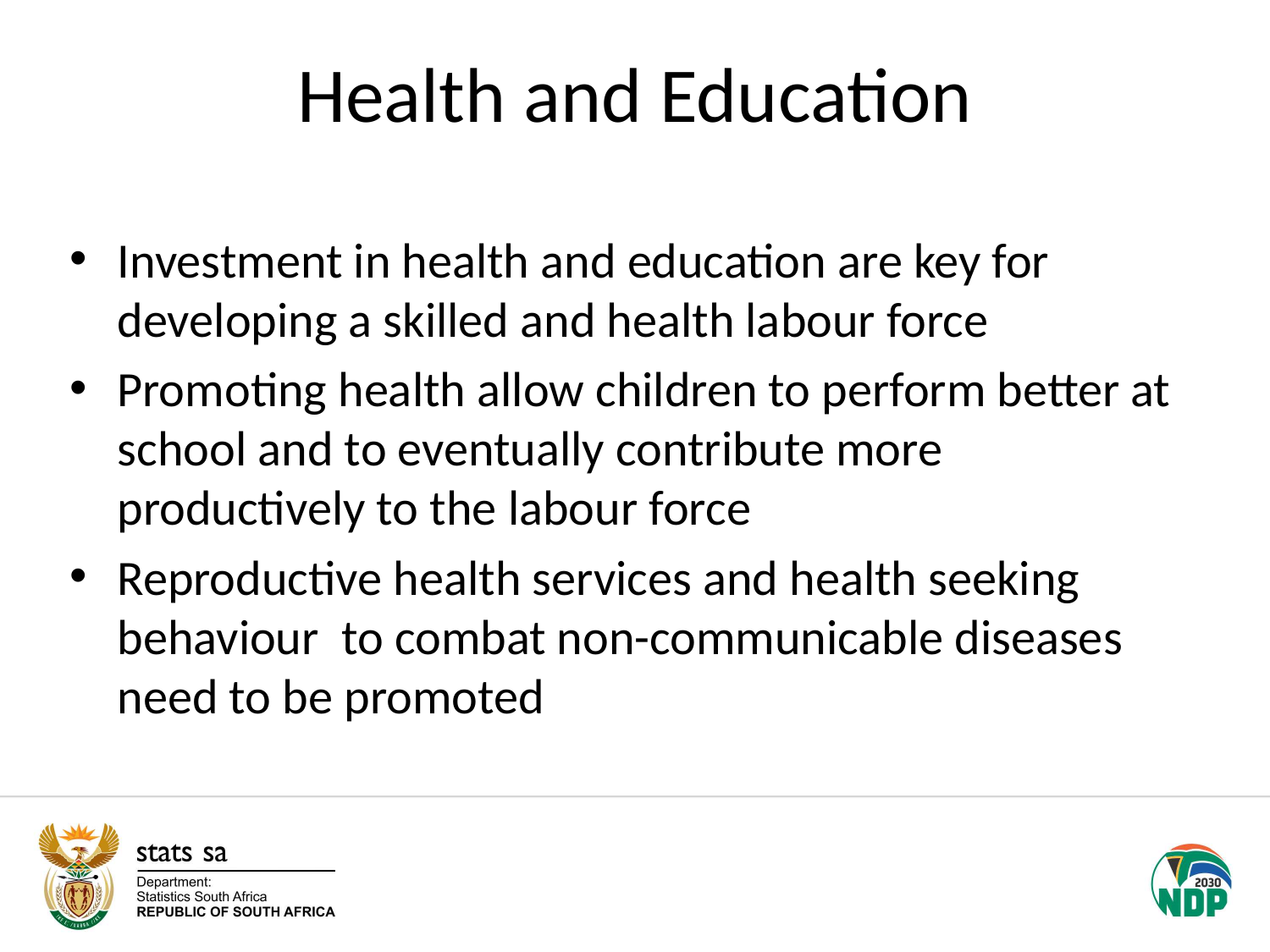

# Health and Education
Investment in health and education are key for developing a skilled and health labour force
Promoting health allow children to perform better at school and to eventually contribute more productively to the labour force
Reproductive health services and health seeking behaviour  to combat non-communicable diseases need to be promoted